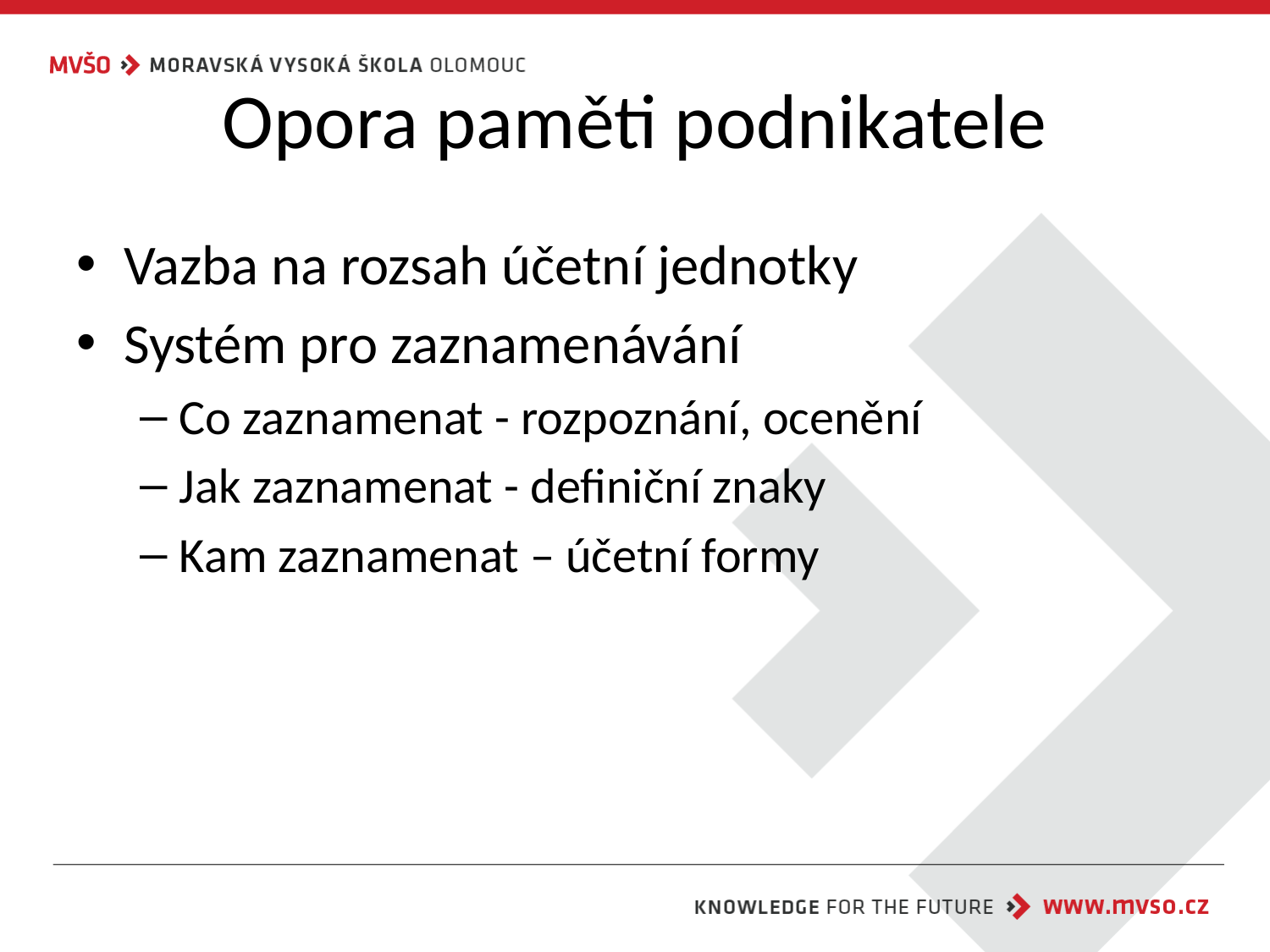

# Opora paměti podnikatele
Vazba na rozsah účetní jednotky
Systém pro zaznamenávání
Co zaznamenat - rozpoznání, ocenění
Jak zaznamenat - definiční znaky
Kam zaznamenat – účetní formy